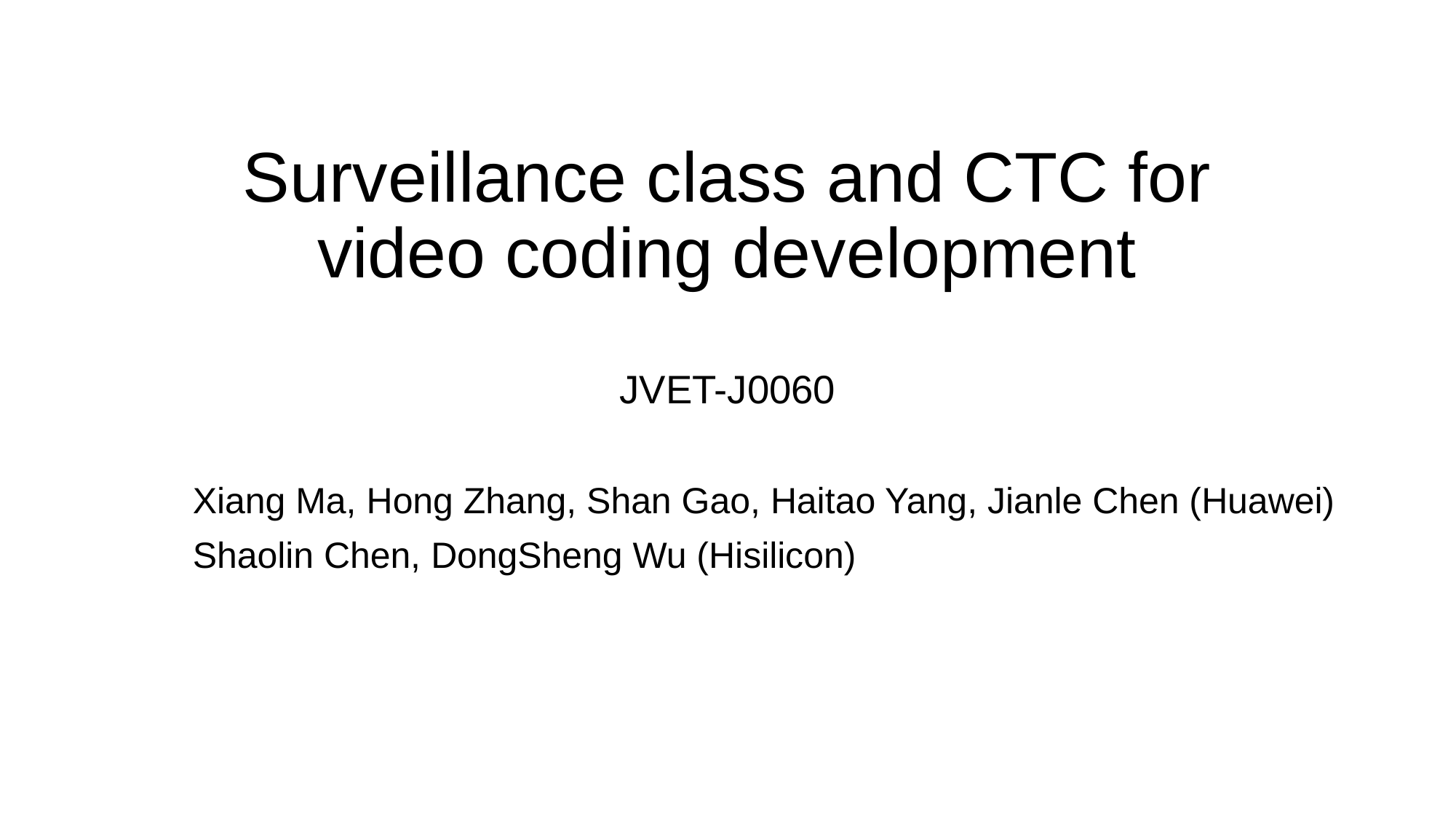

# Surveillance class and CTC for video coding development JVET-J0060
Xiang Ma, Hong Zhang, Shan Gao, Haitao Yang, Jianle Chen (Huawei)
Shaolin Chen, DongSheng Wu (Hisilicon)